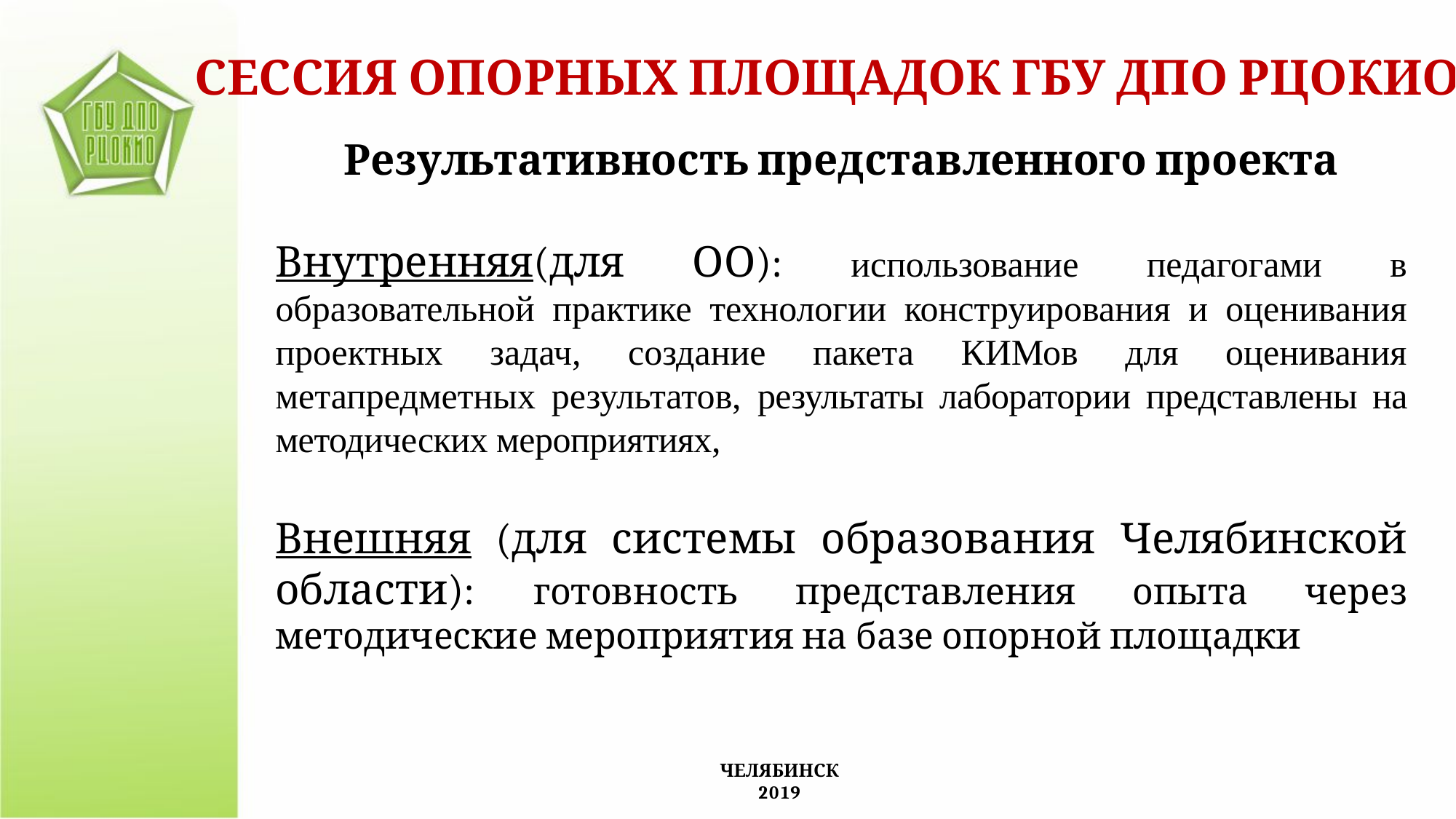

СЕССИЯ ОПОРНЫХ ПЛОЩАДОК ГБУ ДПО РЦОКИО
Результативность представленного проекта

Внутренняя(для ОО): использование педагогами в образовательной практике технологии конструирования и оценивания проектных задач, создание пакета КИМов для оценивания метапредметных результатов, результаты лаборатории представлены на методических мероприятиях,

Внешняя (для системы образования Челябинской области): готовность представления опыта через методические мероприятия на базе опорной площадки
ЧЕЛЯБИНСК
2019